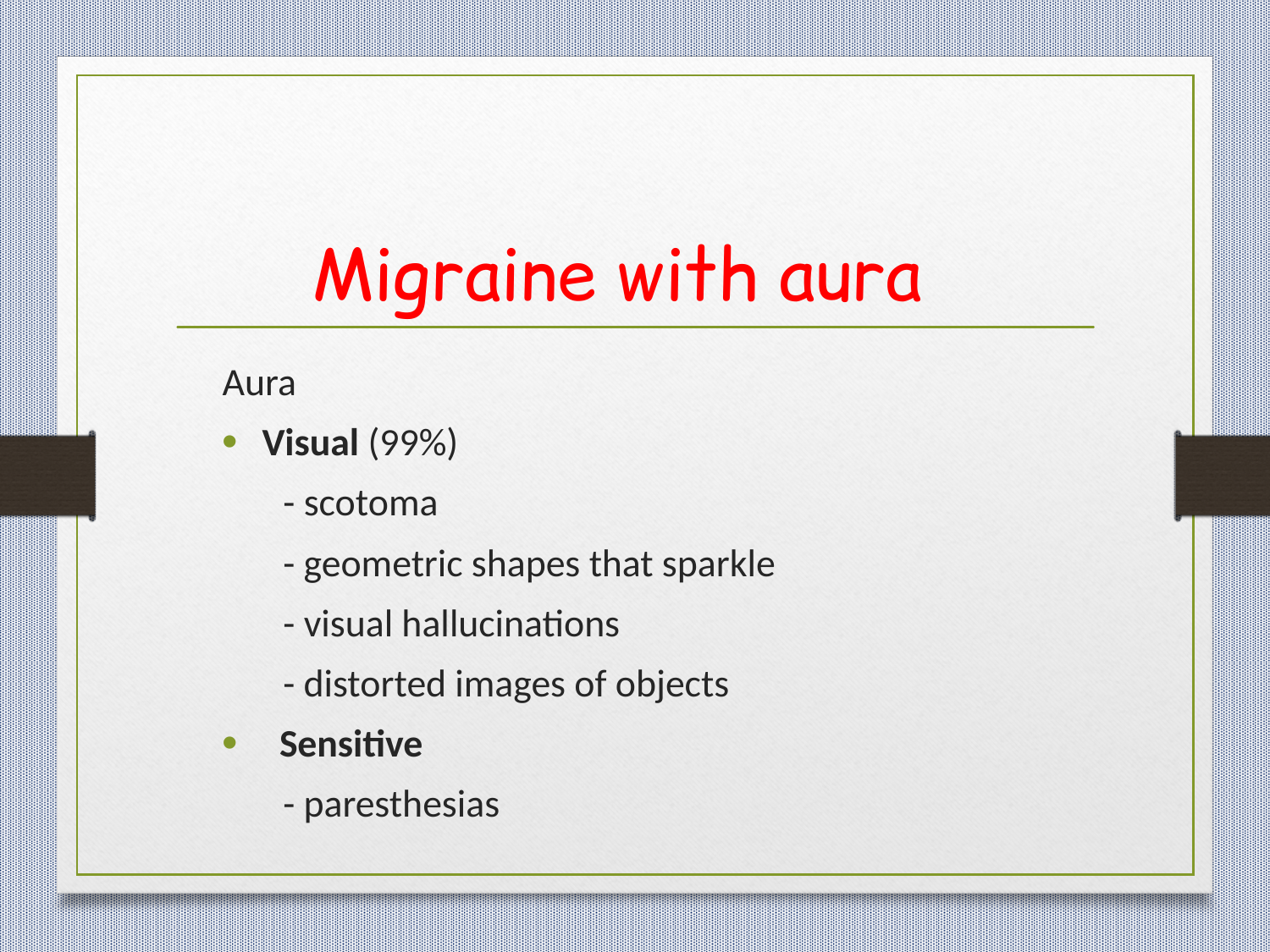

# Migraine with aura
Аura
Visual (99%)
       - scotoma
       - geometric shapes that sparkle
       - visual hallucinations
       - distorted images of objects
  Sensitive
       - paresthesias